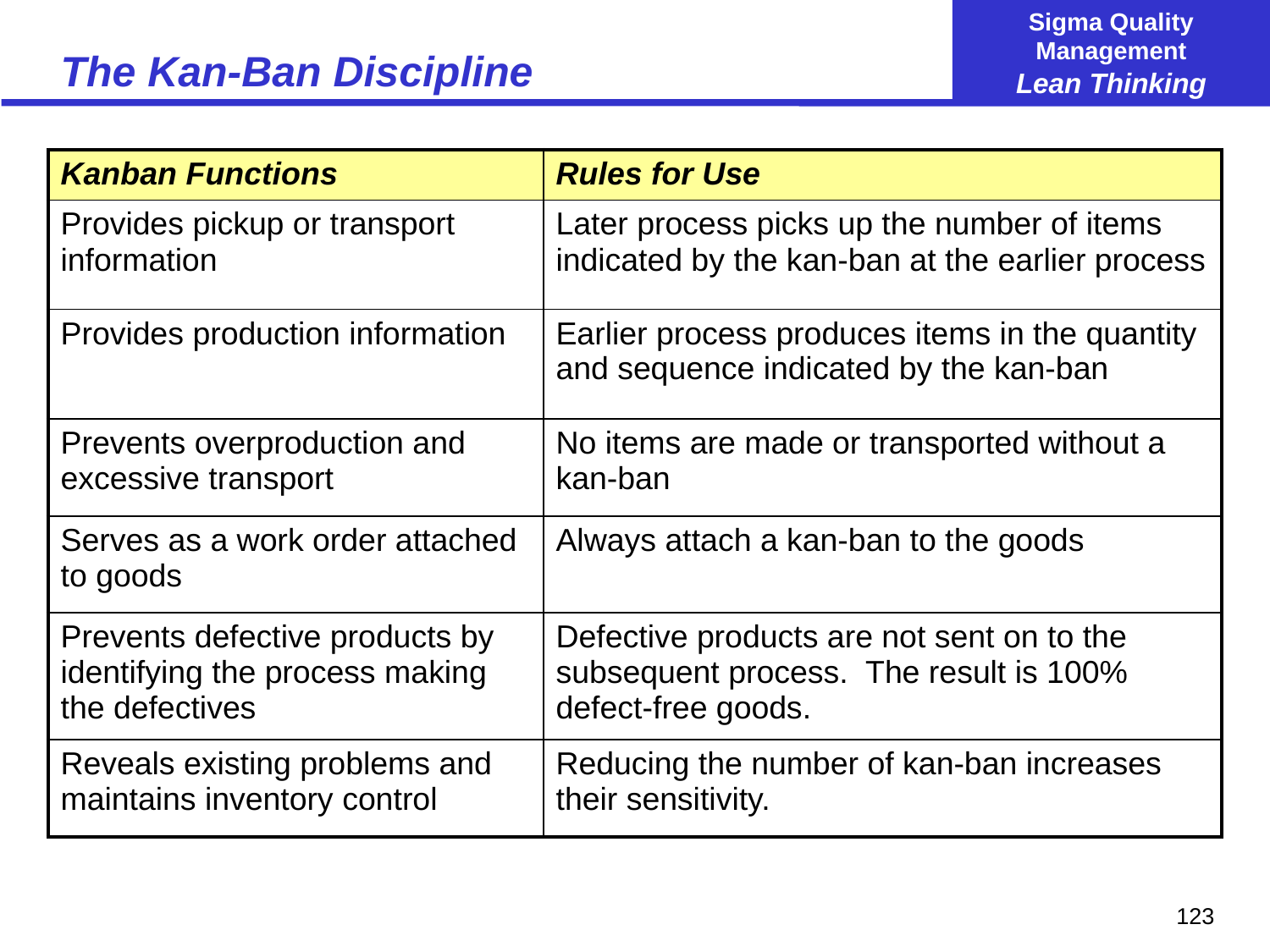

# The Kan-Ban Discipline
| Kanban Functions | Rules for Use |
| --- | --- |
| Provides pickup or transport information | Later process picks up the number of items indicated by the kan-ban at the earlier process |
| Provides production information | Earlier process produces items in the quantity and sequence indicated by the kan-ban |
| Prevents overproduction and excessive transport | No items are made or transported without a kan-ban |
| Serves as a work order attached to goods | Always attach a kan-ban to the goods |
| Prevents defective products by identifying the process making the defectives | Defective products are not sent on to the subsequent process. The result is 100% defect-free goods. |
| Reveals existing problems and maintains inventory control | Reducing the number of kan-ban increases their sensitivity. |